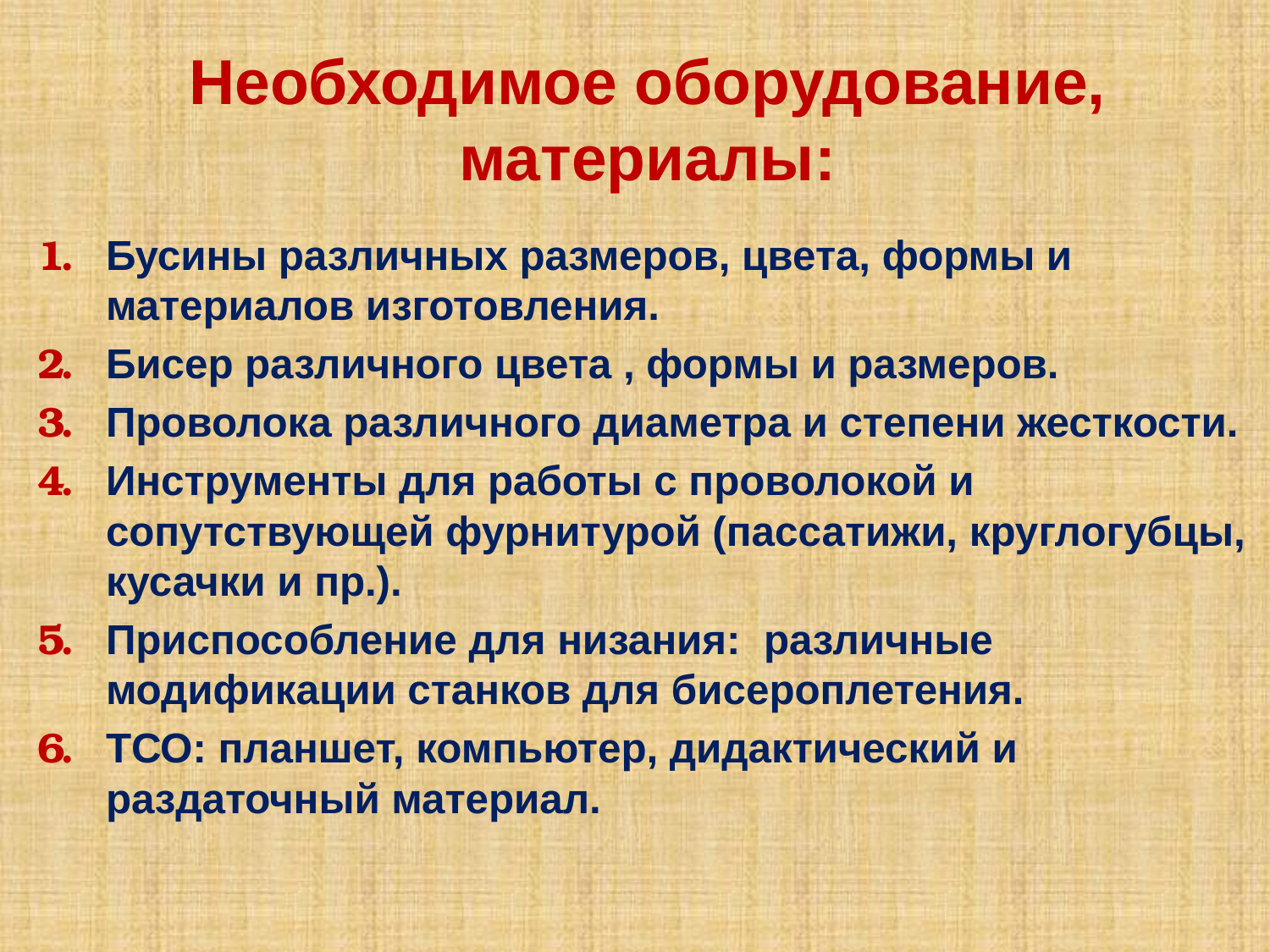

# Необходимое оборудование, материалы:
Бусины различных размеров, цвета, формы и материалов изготовления.
Бисер различного цвета , формы и размеров.
Проволока различного диаметра и степени жесткости.
Инструменты для работы с проволокой и сопутствующей фурнитурой (пассатижи, круглогубцы, кусачки и пр.).
Приспособление для низания:  различные модификации станков для бисероплетения.
ТСО: планшет, компьютер, дидактический и раздаточный материал.